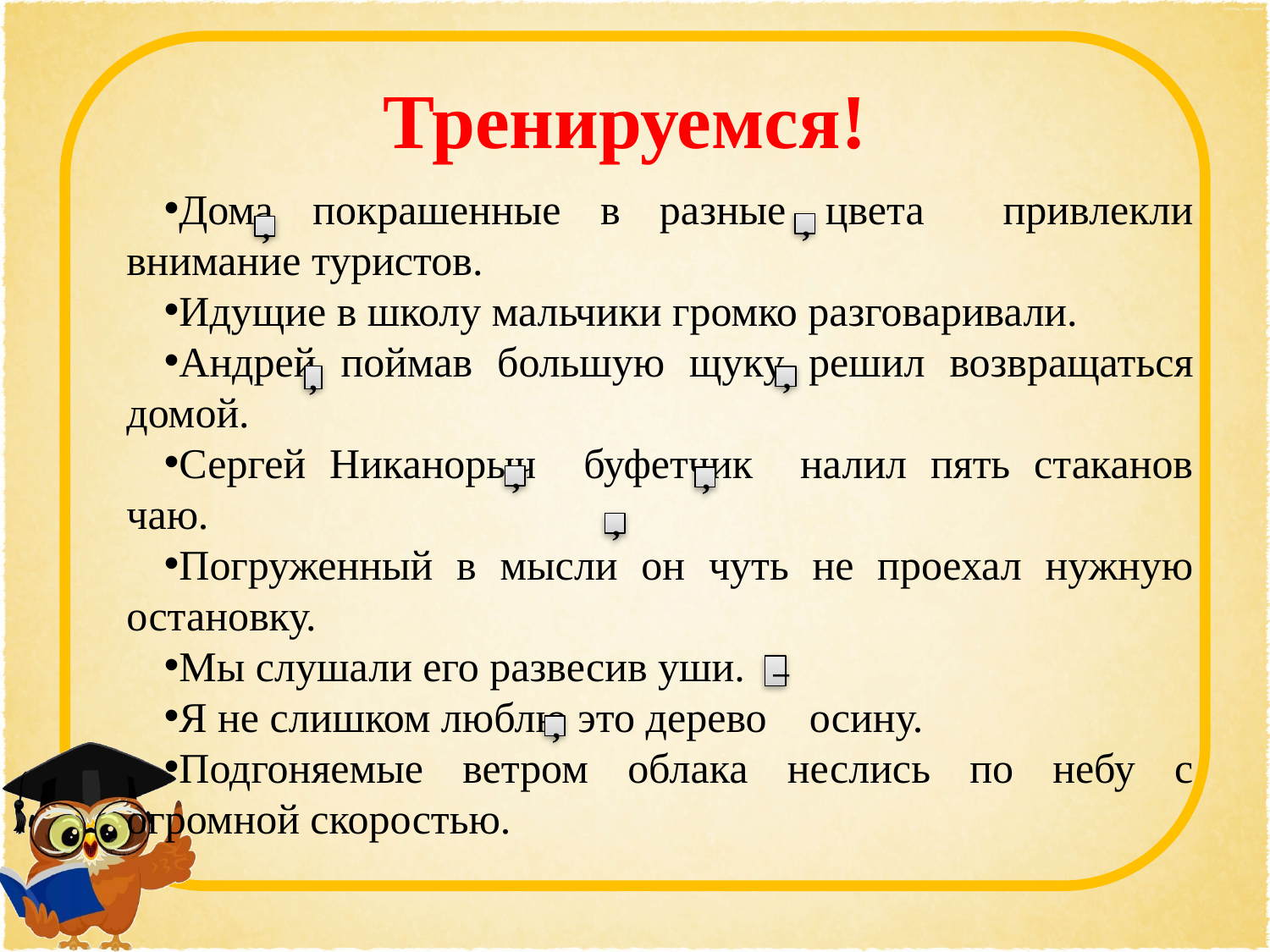

# Тренируемся!
Дома покрашенные в разные цвета  привлекли внимание туристов.
Идущие в школу мальчики громко разговаривали.
Андрей поймав большую щуку решил возвращаться домой.
Сергей Никанорыч  буфетчик  налил пять стаканов чаю.
Погруженный в мысли он чуть не проехал нужную остановку.
Мы слушали его развесив уши.
Я не слишком люблю это дерево    осину.
Подгоняемые ветром облака неслись по небу с огромной скоростью.
,
,
,
,
,
,
,
–
,